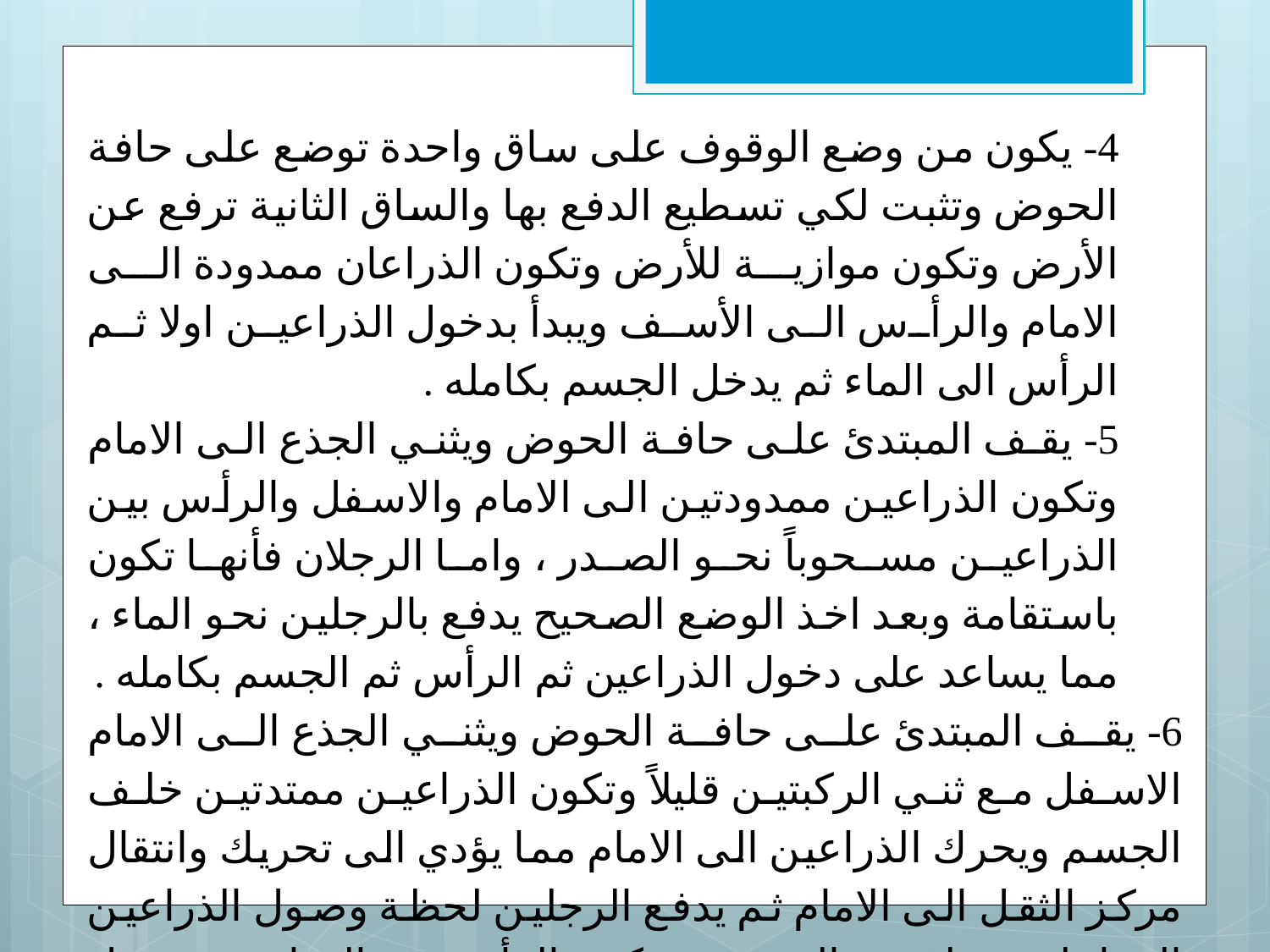

4- يكون من وضع الوقوف على ساق واحدة توضع على حافة الحوض وتثبت لكي تسطيع الدفع بها والساق الثانية ترفع عن الأرض وتكون موازية للأرض وتكون الذراعان ممدودة الى الامام والرأس الى الأسف ويبدأ بدخول الذراعين اولا ثم الرأس الى الماء ثم يدخل الجسم بكامله .
5- يقف المبتدئ على حافة الحوض ويثني الجذع الى الامام وتكون الذراعين ممدودتين الى الامام والاسفل والرأس بين الذراعين مسحوباً نحو الصدر ، واما الرجلان فأنها تكون باستقامة وبعد اخذ الوضع الصحيح يدفع بالرجلين نحو الماء ، مما يساعد على دخول الذراعين ثم الرأس ثم الجسم بكامله .
6- يقف المبتدئ على حافة الحوض ويثني الجذع الى الامام الاسفل مع ثني الركبتين قليلاً وتكون الذراعين ممتدتين خلف الجسم ويحرك الذراعين الى الامام مما يؤدي الى تحريك وانتقال مركز الثقل الى الامام ثم يدفع الرجلين لحظة وصول الذراعين الى اعلى نقطة في المرجحة ويكون الرأس بين الذراعين ، تدخل الذراعين اولاً ثم الرأس ثم يدخل الجسم بكامله الى الماء .